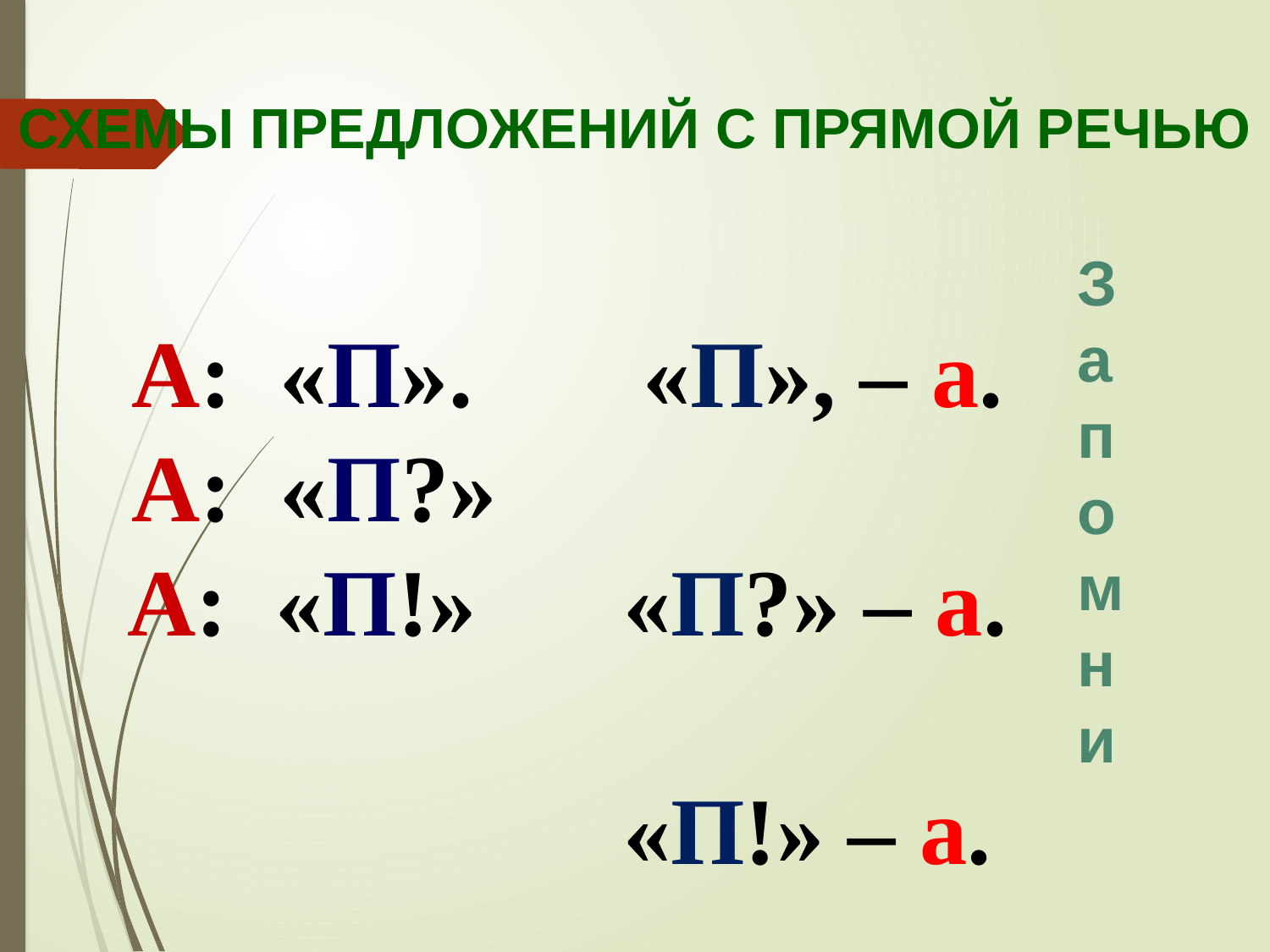

СХЕМЫ ПРЕДЛОЖЕНИЙ С ПРЯМОЙ РЕЧЬЮ
Запомни
 А:  «П».
  А:  «П?»
 А:  «П!»
     «П», – а.
    «П?» – а.
    «П!» – а.